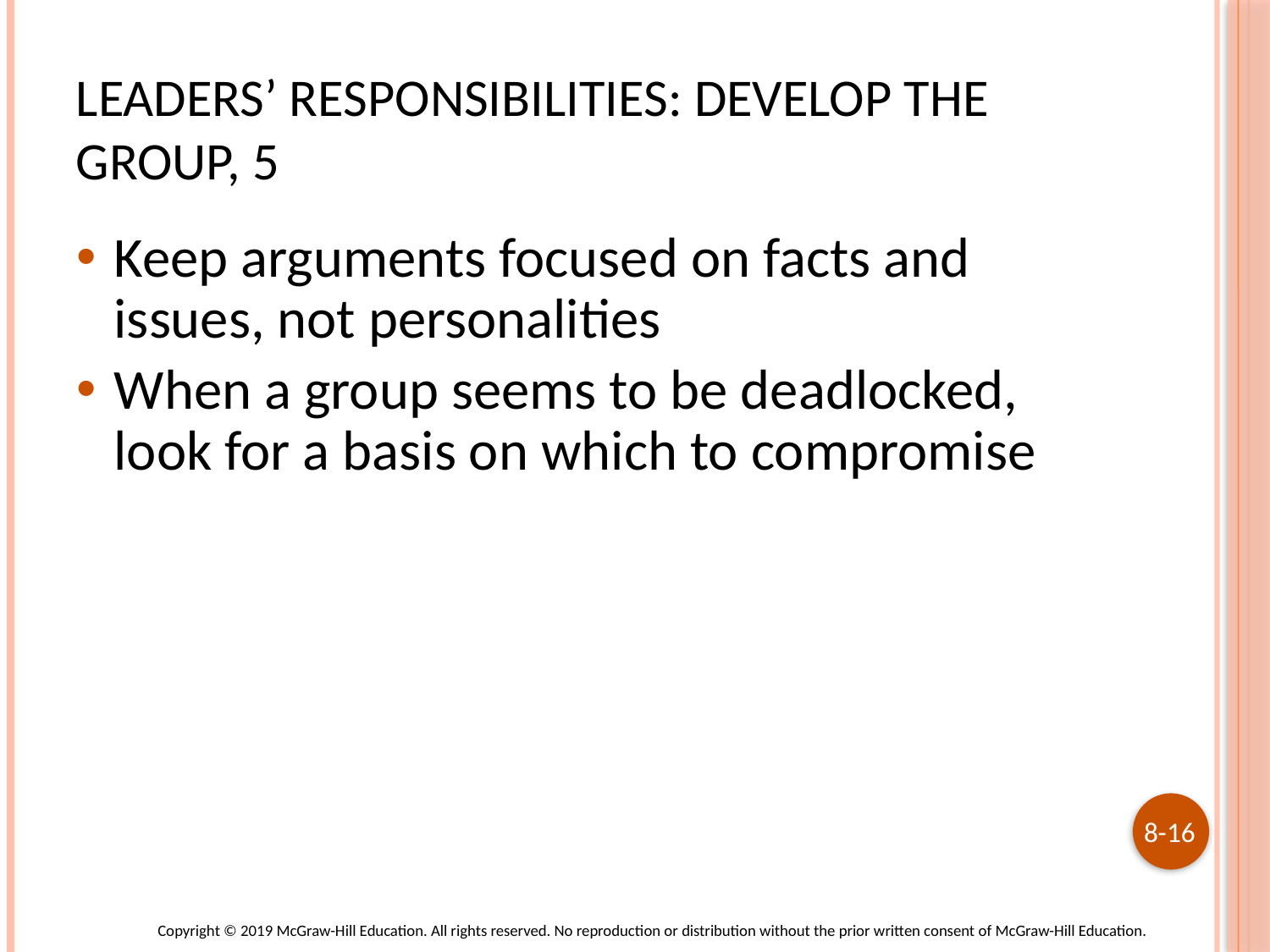

# Leaders’ Responsibilities: Develop the Group, 5
Keep arguments focused on facts and issues, not personalities
When a group seems to be deadlocked, look for a basis on which to compromise